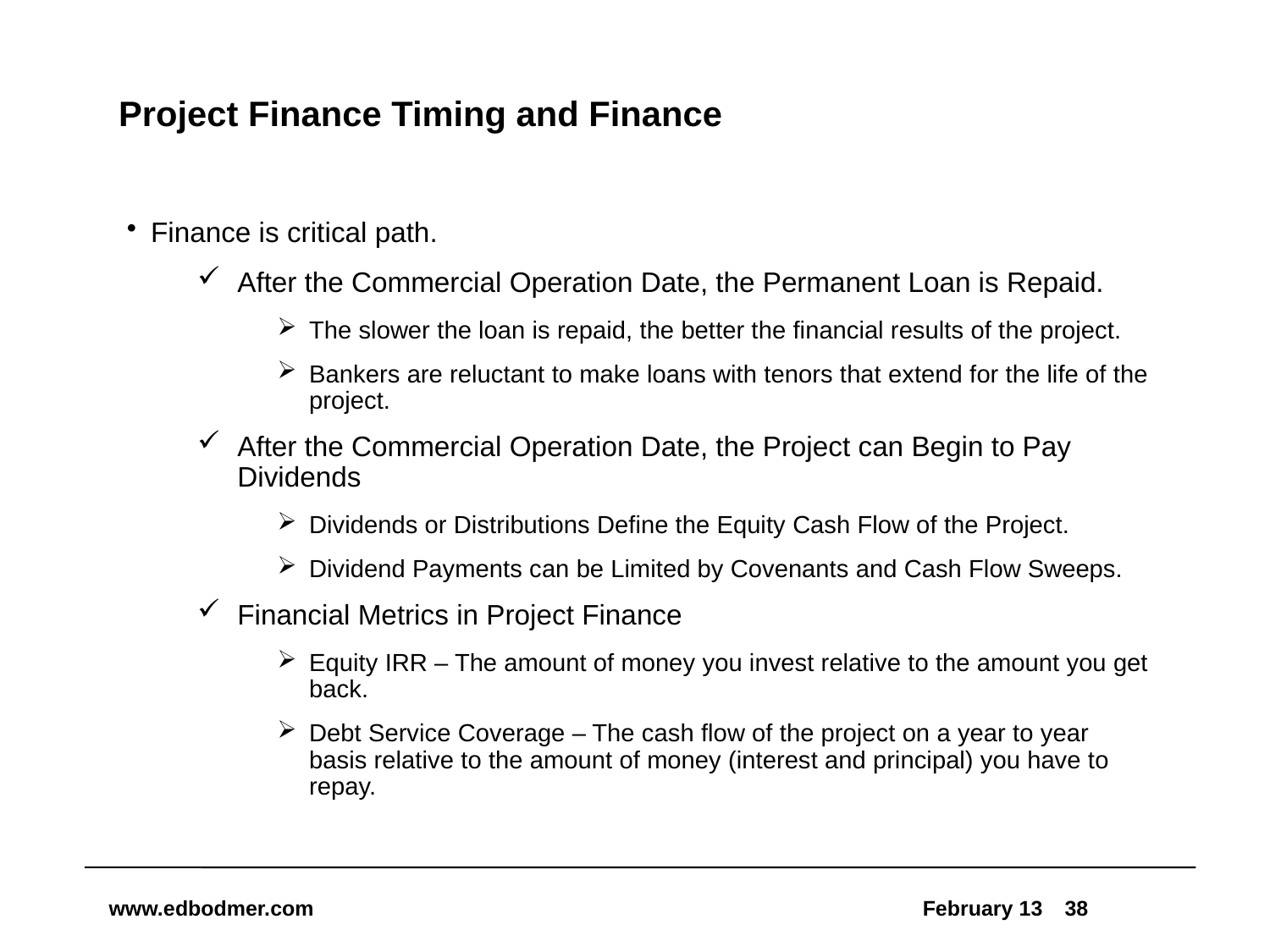

# Project Finance Timing and Finance
Finance is critical path.
After the Commercial Operation Date, the Permanent Loan is Repaid.
The slower the loan is repaid, the better the financial results of the project.
Bankers are reluctant to make loans with tenors that extend for the life of the project.
After the Commercial Operation Date, the Project can Begin to Pay Dividends
Dividends or Distributions Define the Equity Cash Flow of the Project.
Dividend Payments can be Limited by Covenants and Cash Flow Sweeps.
Financial Metrics in Project Finance
Equity IRR – The amount of money you invest relative to the amount you get back.
Debt Service Coverage – The cash flow of the project on a year to year basis relative to the amount of money (interest and principal) you have to repay.